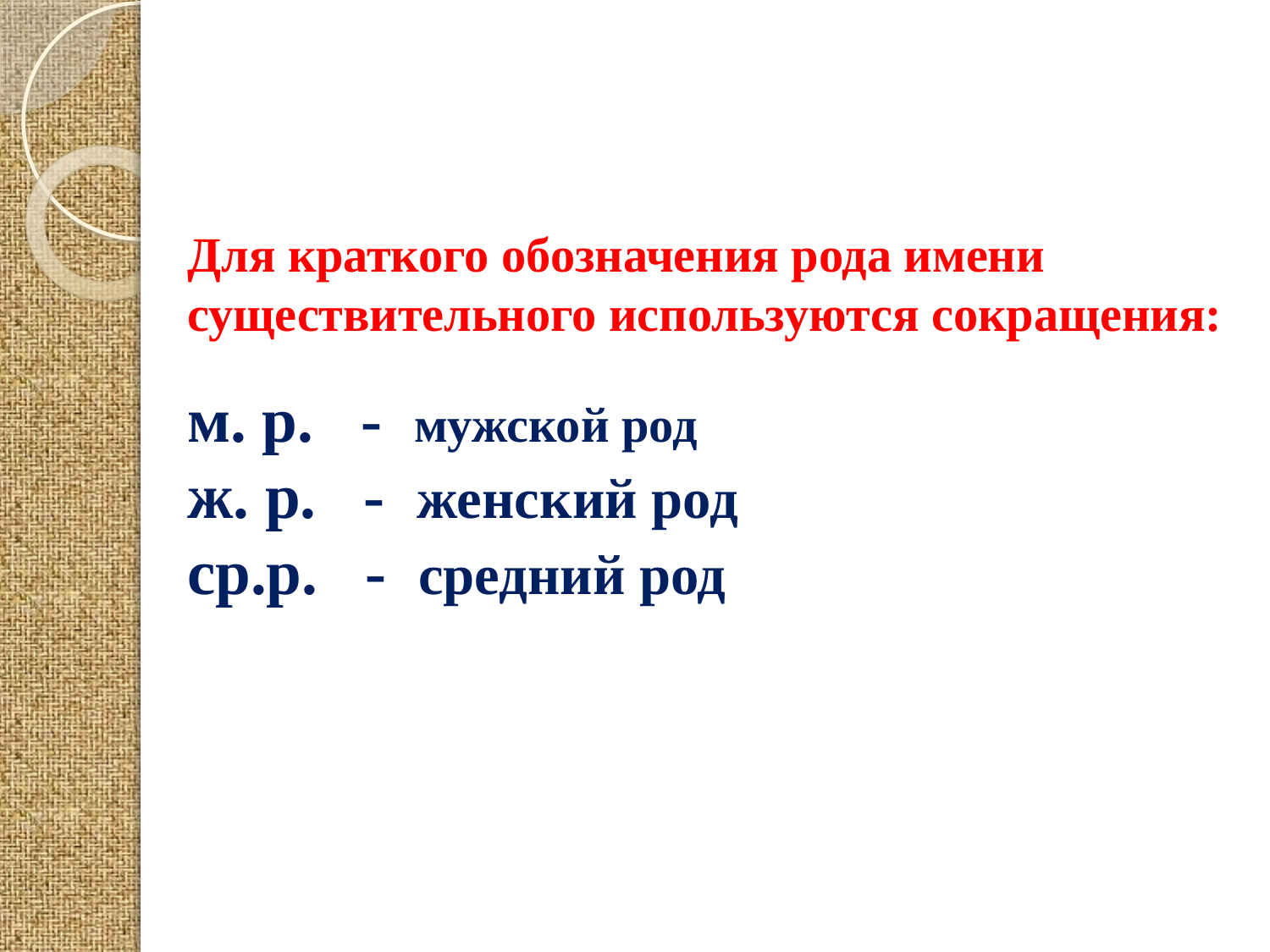

#
Для краткого обозначения рода имени существительного используются сокращения:

м. р.   -  мужской род
ж. р.   -  женский род
ср.р.   -  средний род